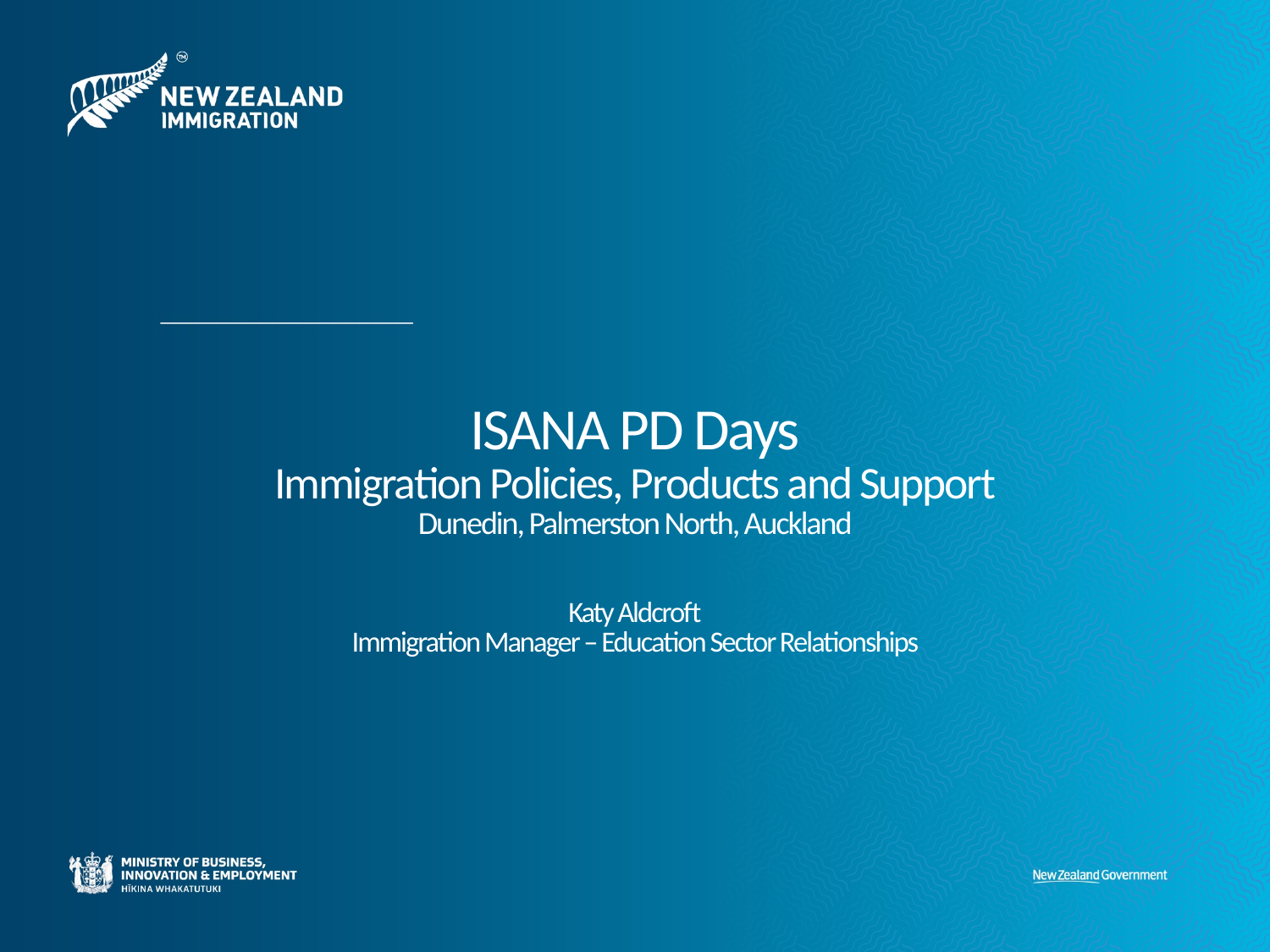

# ISANA PD Days Immigration Policies, Products and Support Dunedin, Palmerston North, Auckland Katy Aldcroft Immigration Manager – Education Sector Relationships